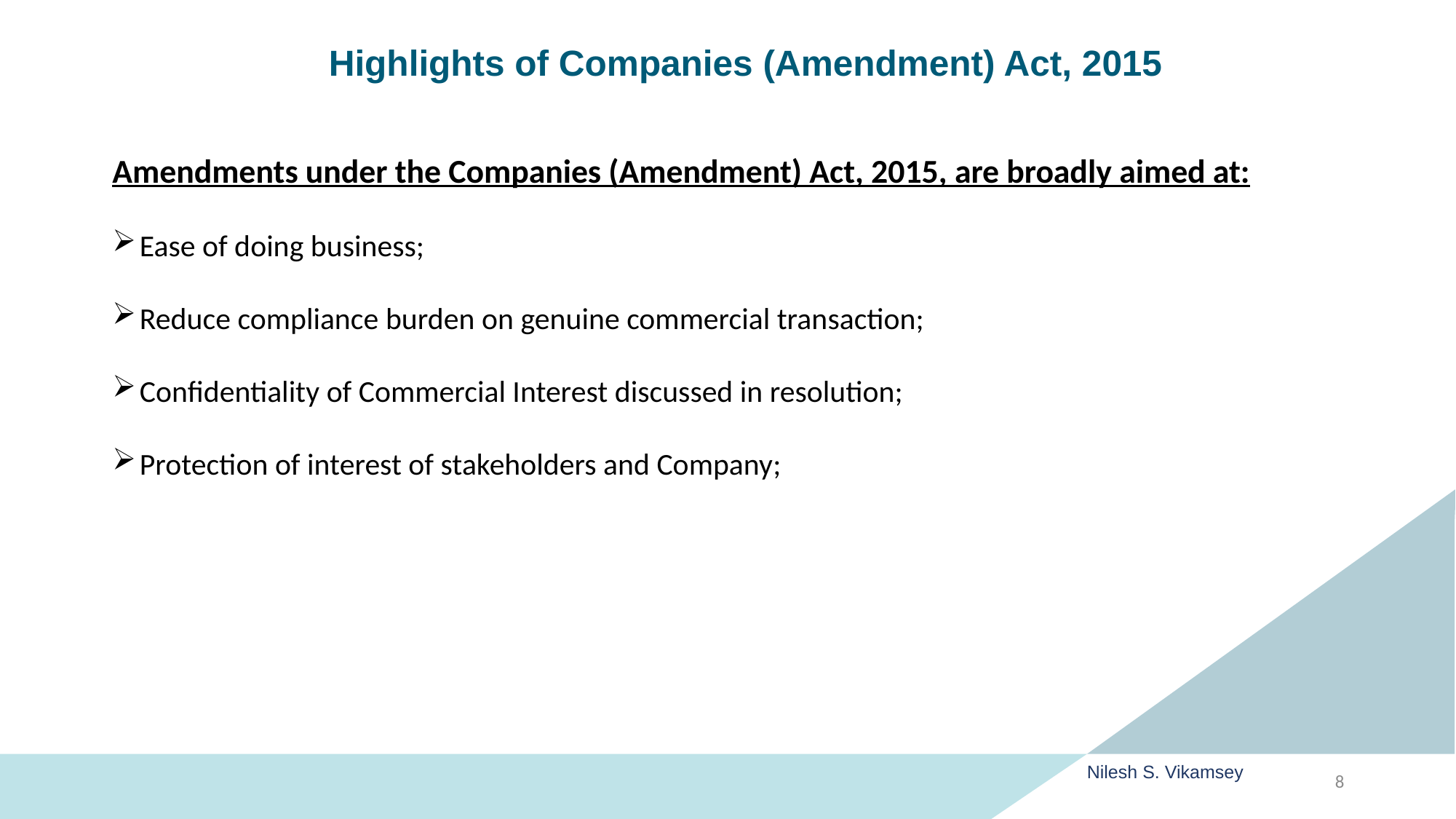

# Highlights of Companies (Amendment) Act, 2015
Amendments under the Companies (Amendment) Act, 2015, are broadly aimed at:
Ease of doing business;
Reduce compliance burden on genuine commercial transaction;
Confidentiality of Commercial Interest discussed in resolution;
Protection of interest of stakeholders and Company;

Nilesh S. Vikamsey
8